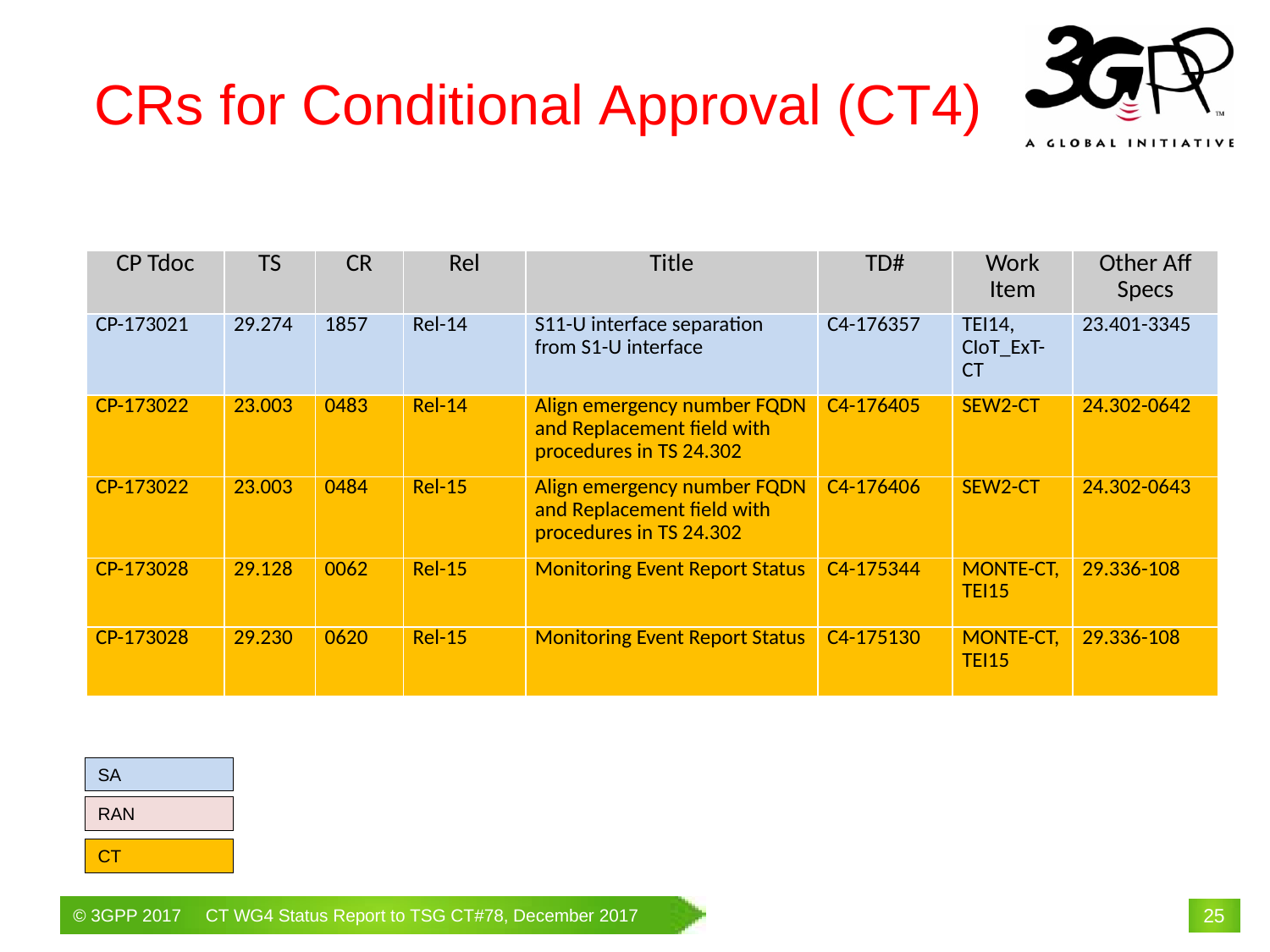

# CRs for Conditional Approval (CT4)
| CP Tdoc | TS | CR | Rel | Title | TD# | Work Item | Other Aff Specs |
| --- | --- | --- | --- | --- | --- | --- | --- |
| CP-173021 | 29.274 | 1857 | Rel-14 | S11-U interface separation from S1-U interface | C4-176357 | TEI14, CIoT\_ExT-CT | 23.401-3345 |
| CP-173022 | 23.003 | 0483 | Rel-14 | Align emergency number FQDN and Replacement field with procedures in TS 24.302 | C4-176405 | SEW2-CT | 24.302-0642 |
| CP-173022 | 23.003 | 0484 | Rel-15 | Align emergency number FQDN and Replacement field with procedures in TS 24.302 | C4-176406 | SEW2-CT | 24.302-0643 |
| CP-173028 | 29.128 | 0062 | Rel-15 | Monitoring Event Report Status | C4-175344 | MONTE-CT, TEI15 | 29.336-108 |
| CP-173028 | 29.230 | 0620 | Rel-15 | Monitoring Event Report Status | C4-175130 | MONTE-CT, TEI15 | 29.336-108 |
SA
RAN
CT